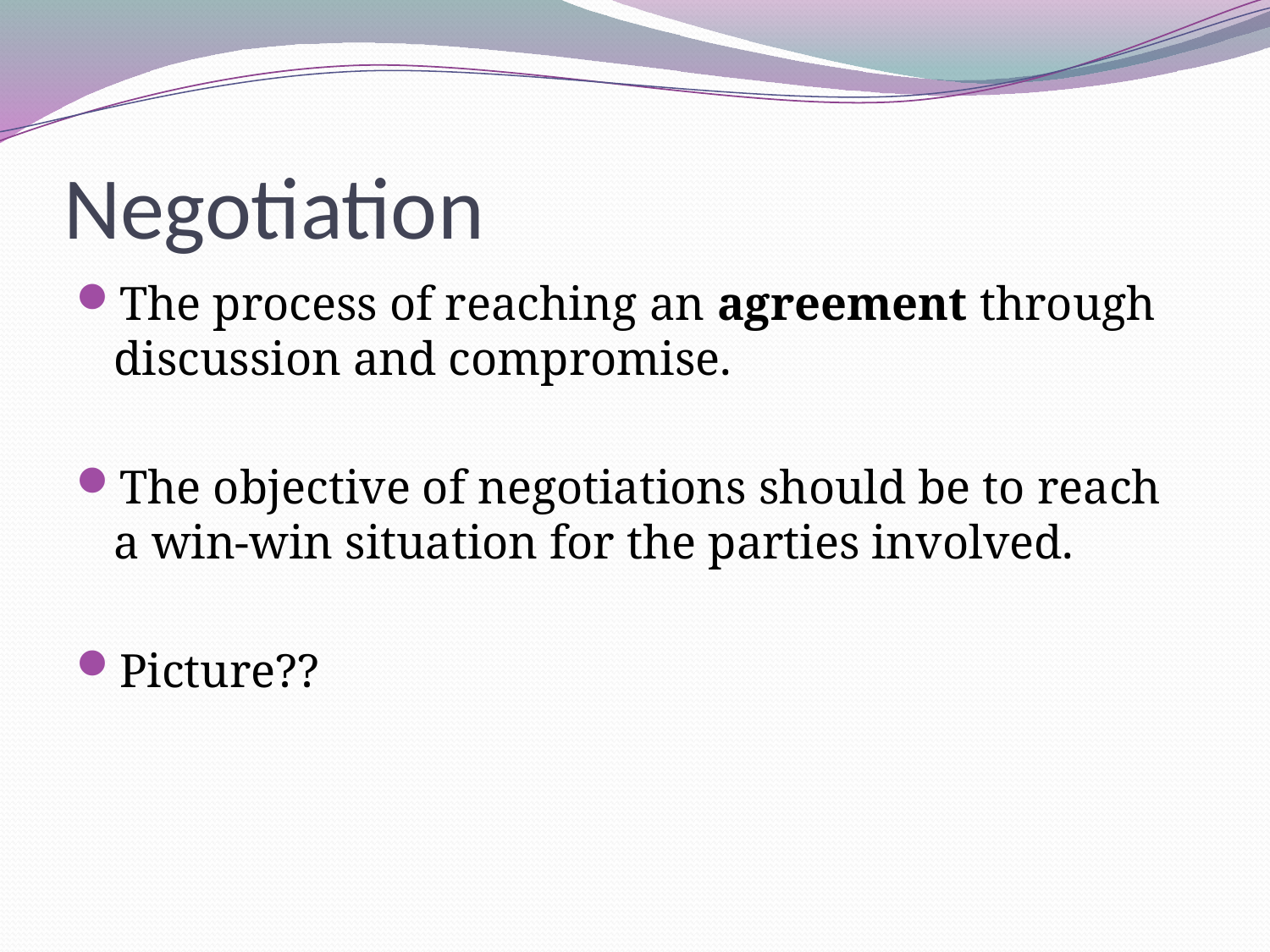

# Negotiation
The process of reaching an agreement through discussion and compromise.

The objective of negotiations should be to reach a win-win situation for the parties involved.

Picture??